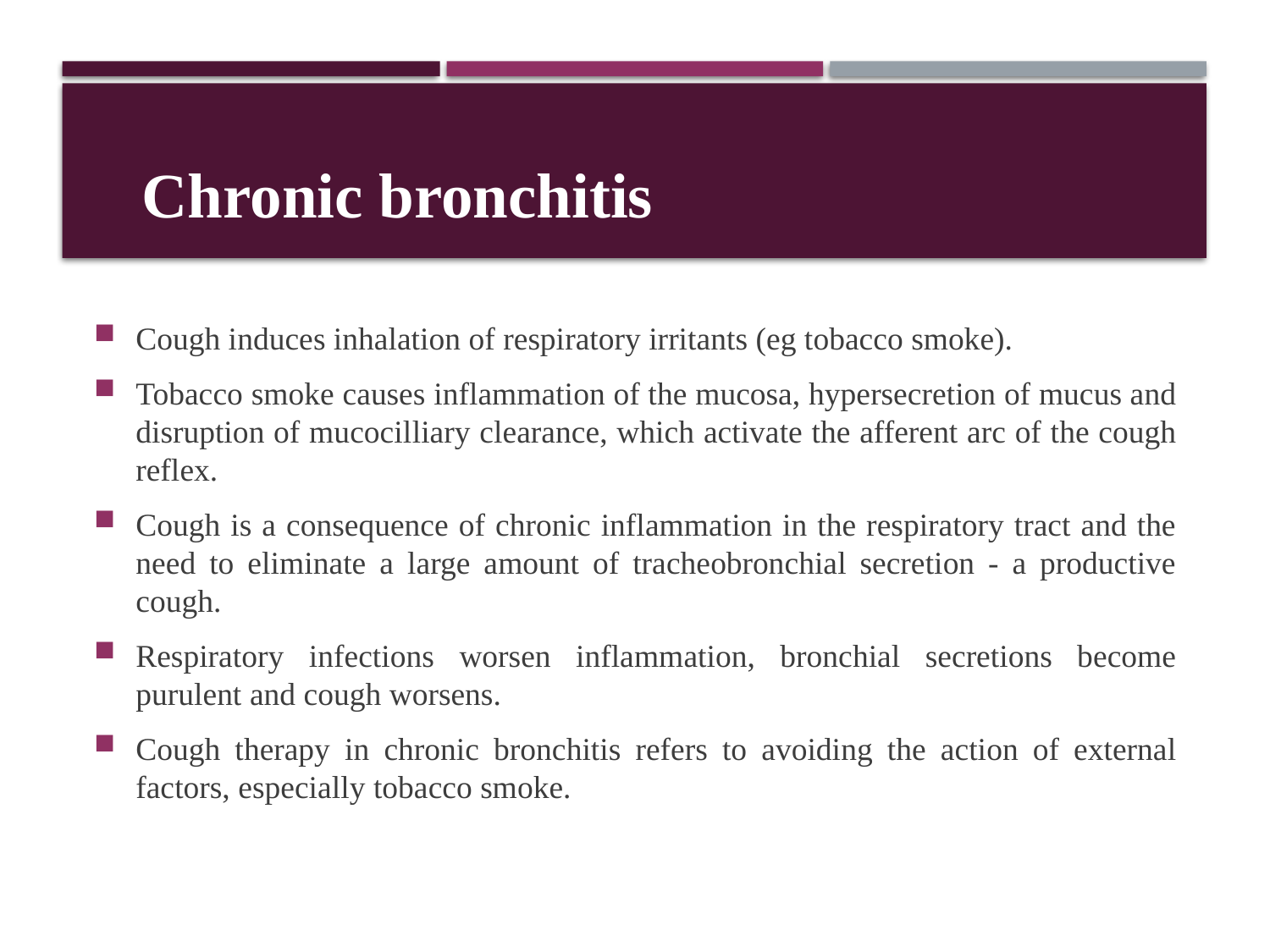

Chronic bronchitis
Cough induces inhalation of respiratory irritants (eg tobacco smoke).
Tobacco smoke causes inflammation of the mucosa, hypersecretion of mucus and disruption of mucocilliary clearance, which activate the afferent arc of the cough reflex.
Cough is a consequence of chronic inflammation in the respiratory tract and the need to eliminate a large amount of tracheobronchial secretion - a productive cough.
Respiratory infections worsen inflammation, bronchial secretions become purulent and cough worsens.
Cough therapy in chronic bronchitis refers to avoiding the action of external factors, especially tobacco smoke.